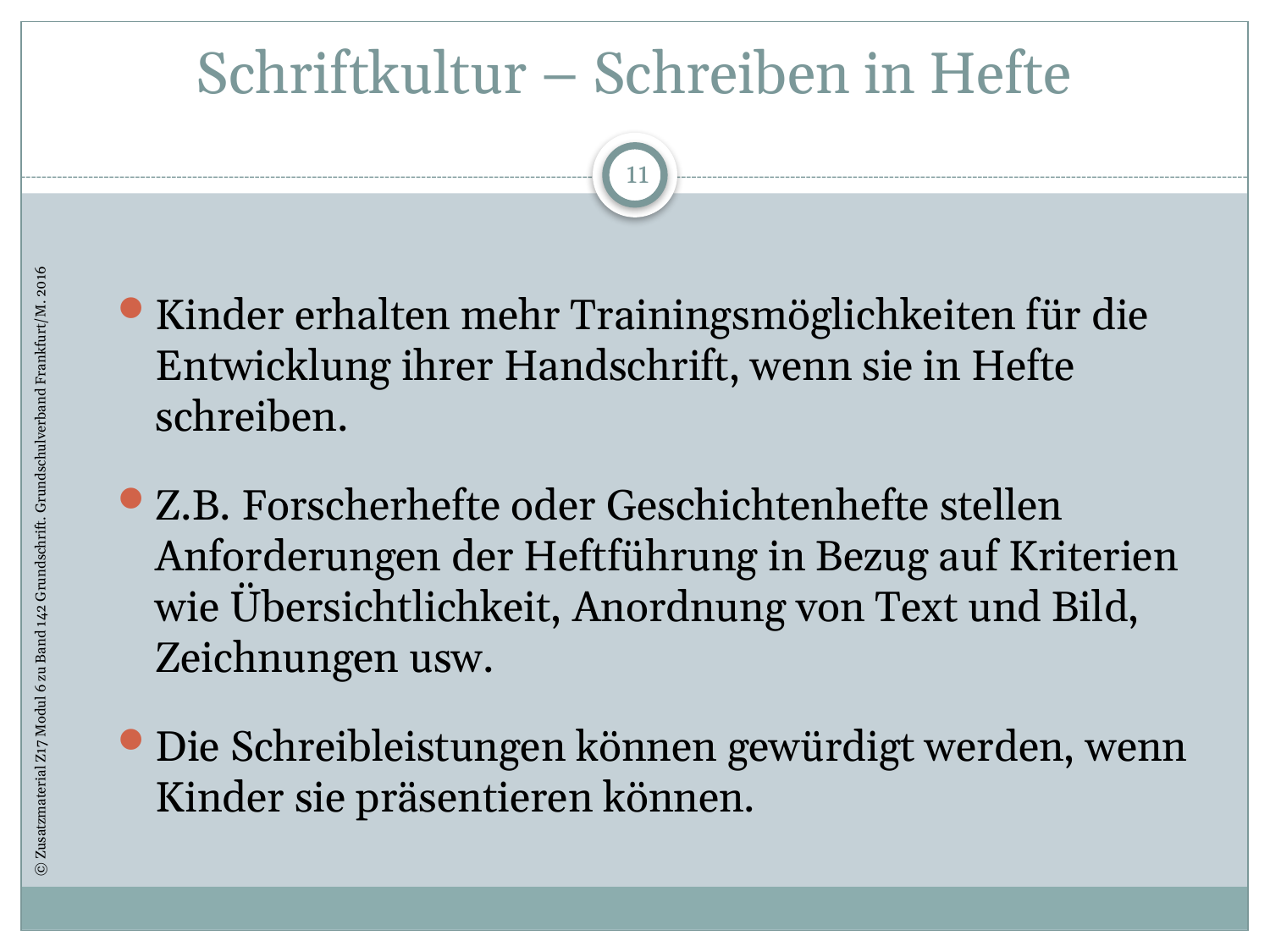

# Schriftkultur – Schreiben in Hefte
11
Kinder erhalten mehr Trainingsmöglichkeiten für die Entwicklung ihrer Handschrift, wenn sie in Hefte schreiben.

Z.B. Forscherhefte oder Geschichtenhefte stellen Anforderungen der Heftführung in Bezug auf Kriterien wie Übersichtlichkeit, Anordnung von Text und Bild, Zeichnungen usw.

Die Schreibleistungen können gewürdigt werden, wenn Kinder sie präsentieren können.